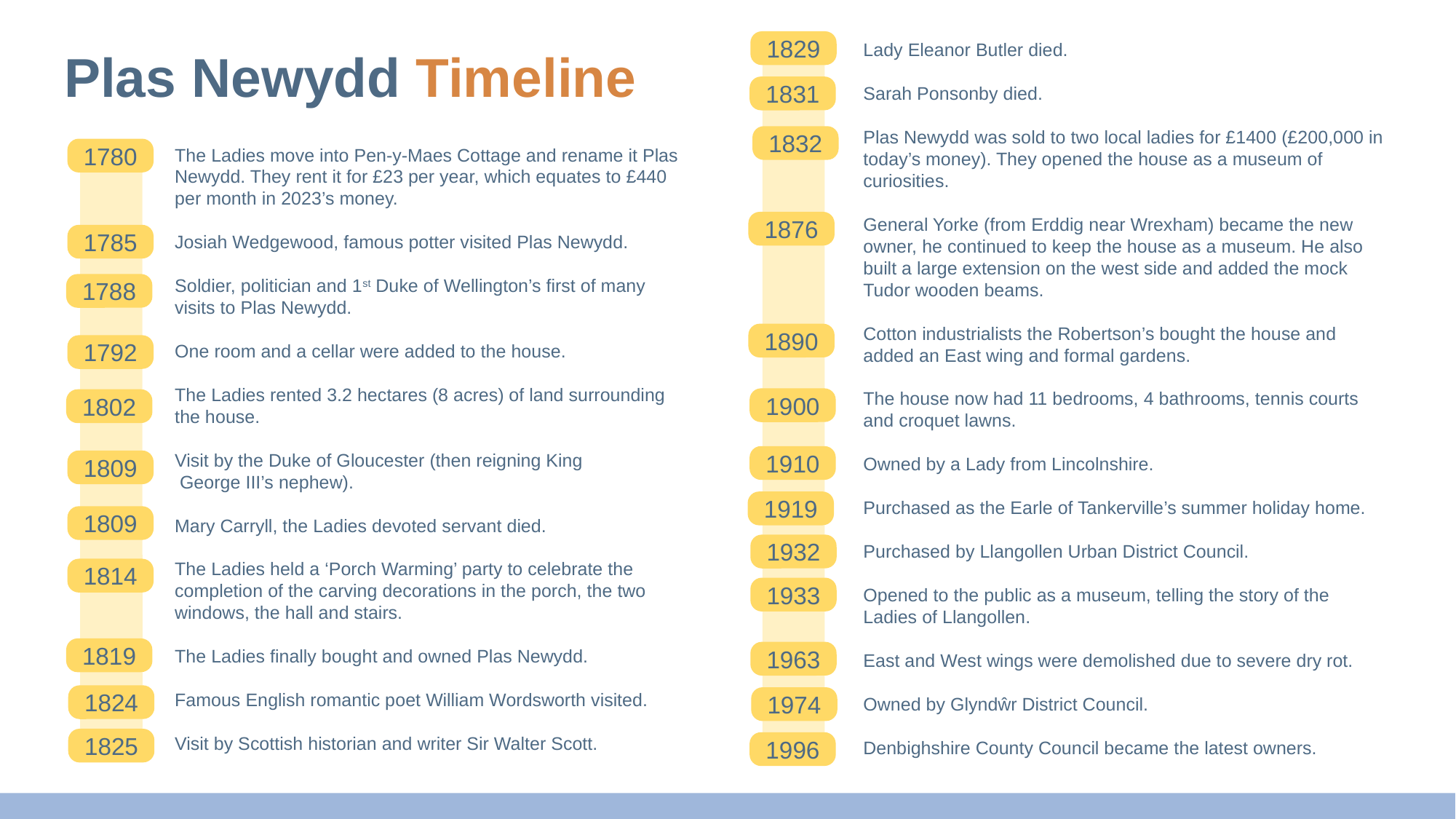

1829
Plas Newydd Timeline
Lady Eleanor Butler died.

Sarah Ponsonby died.

Plas Newydd was sold to two local ladies for £1400 (£200,000 in today’s money). They opened the house as a museum of curiosities.

General Yorke (from Erddig near Wrexham) became the new owner, he continued to keep the house as a museum. He also built a large extension on the west side and added the mock Tudor wooden beams.

Cotton industrialists the Robertson’s bought the house and added an East wing and formal gardens.

The house now had 11 bedrooms, 4 bathrooms, tennis courts and croquet lawns.

Owned by a Lady from Lincolnshire.

Purchased as the Earle of Tankerville’s summer holiday home.

Purchased by Llangollen Urban District Council.

Opened to the public as a museum, telling the story of the Ladies of Llangollen.

East and West wings were demolished due to severe dry rot.

Owned by Glyndŵr District Council.

Denbighshire County Council became the latest owners.
1831
1832
The Ladies move into Pen-y-Maes Cottage and rename it Plas Newydd. They rent it for £23 per year, which equates to £440 per month in 2023’s money.

Josiah Wedgewood, famous potter visited Plas Newydd.

Soldier, politician and 1st Duke of Wellington’s first of many visits to Plas Newydd.

One room and a cellar were added to the house.

The Ladies rented 3.2 hectares (8 acres) of land surrounding the house.

Visit by the Duke of Gloucester (then reigning King
 George III’s nephew).

Mary Carryll, the Ladies devoted servant died.

The Ladies held a ‘Porch Warming’ party to celebrate the completion of the carving decorations in the porch, the two windows, the hall and stairs.

The Ladies finally bought and owned Plas Newydd.

Famous English romantic poet William Wordsworth visited.

Visit by Scottish historian and writer Sir Walter Scott.

1780
1876
1785
1788
1890
1792

1900
1802

1910
1809
1919
1809
1932
1814
1933
1819
1963
1824
1974
1825
1996